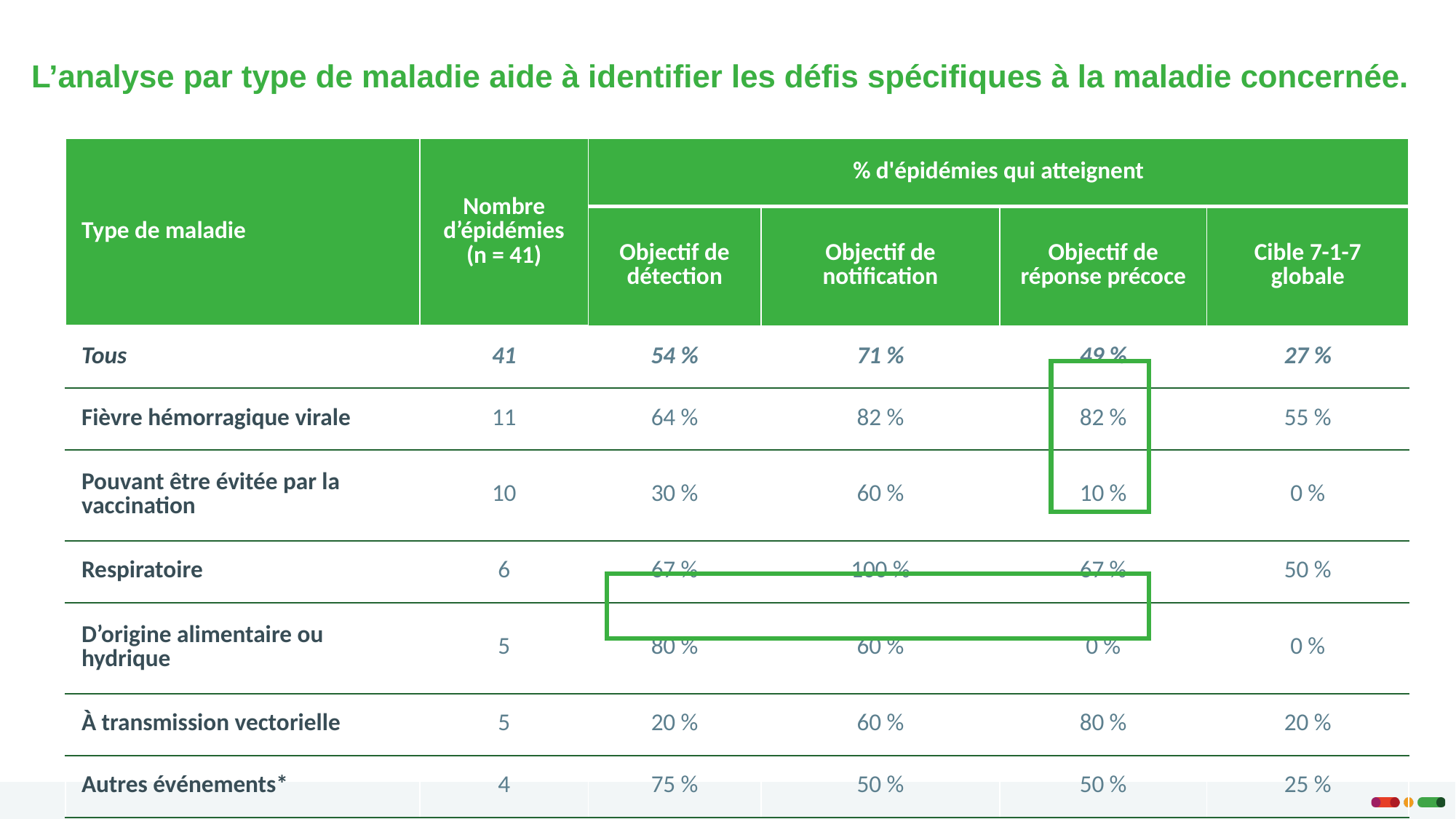

# L’analyse par type de maladie aide à identifier les défis spécifiques à la maladie concernée.

| Type de maladie | Nombre d’épidémies (n = 41) | % d'épidémies qui atteignent |  |  |  |
| --- | --- | --- | --- | --- | --- |
|  |  | Objectif de détection | Objectif de notification | Objectif de réponse précoce | Cible 7-1-7 globale |
| Tous | 41 | 54 % | 71 % | 49 % | 27 % |
| Fièvre hémorragique virale | 11 | 64 % | 82 % | 82 % | 55 % |
| Pouvant être évitée par la vaccination | 10 | 30 % | 60 % | 10 % | 0 % |
| Respiratoire | 6 | 67 % | 100 % | 67 % | 50 % |
| D’origine alimentaire ou hydrique | 5 | 80 % | 60 % | 0 % | 0 % |
| À transmission vectorielle | 5 | 20 % | 60 % | 80 % | 20 % |
| Autres événements\* | 4 | 75 % | 50 % | 50 % | 25 % |